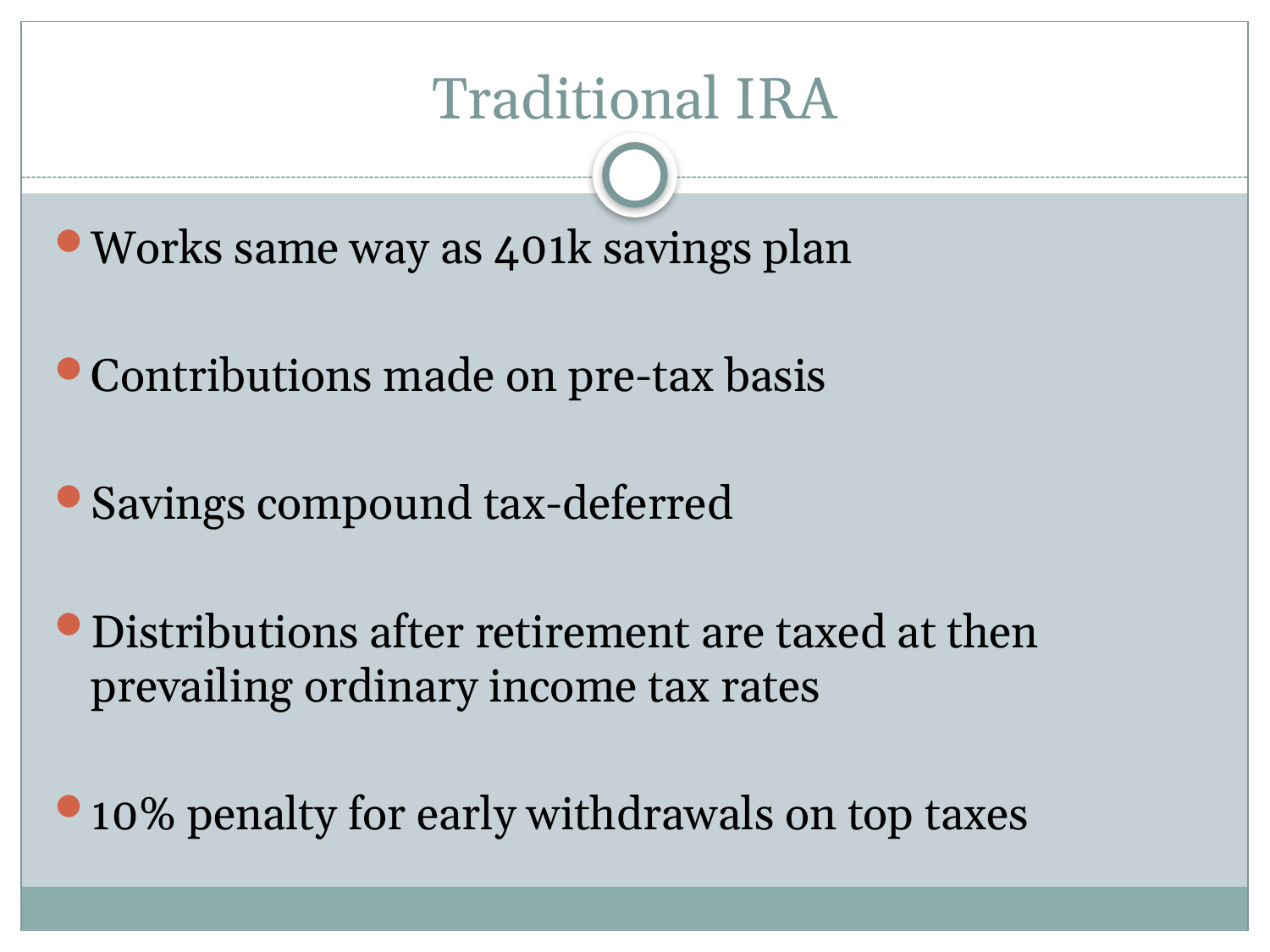

# Traditional IRA
Works same way as 401k savings plan

Contributions made on pre-tax basis

Savings compound tax-deferred

Distributions after retirement are taxed at then prevailing ordinary income tax rates

10% penalty for early withdrawals on top taxes